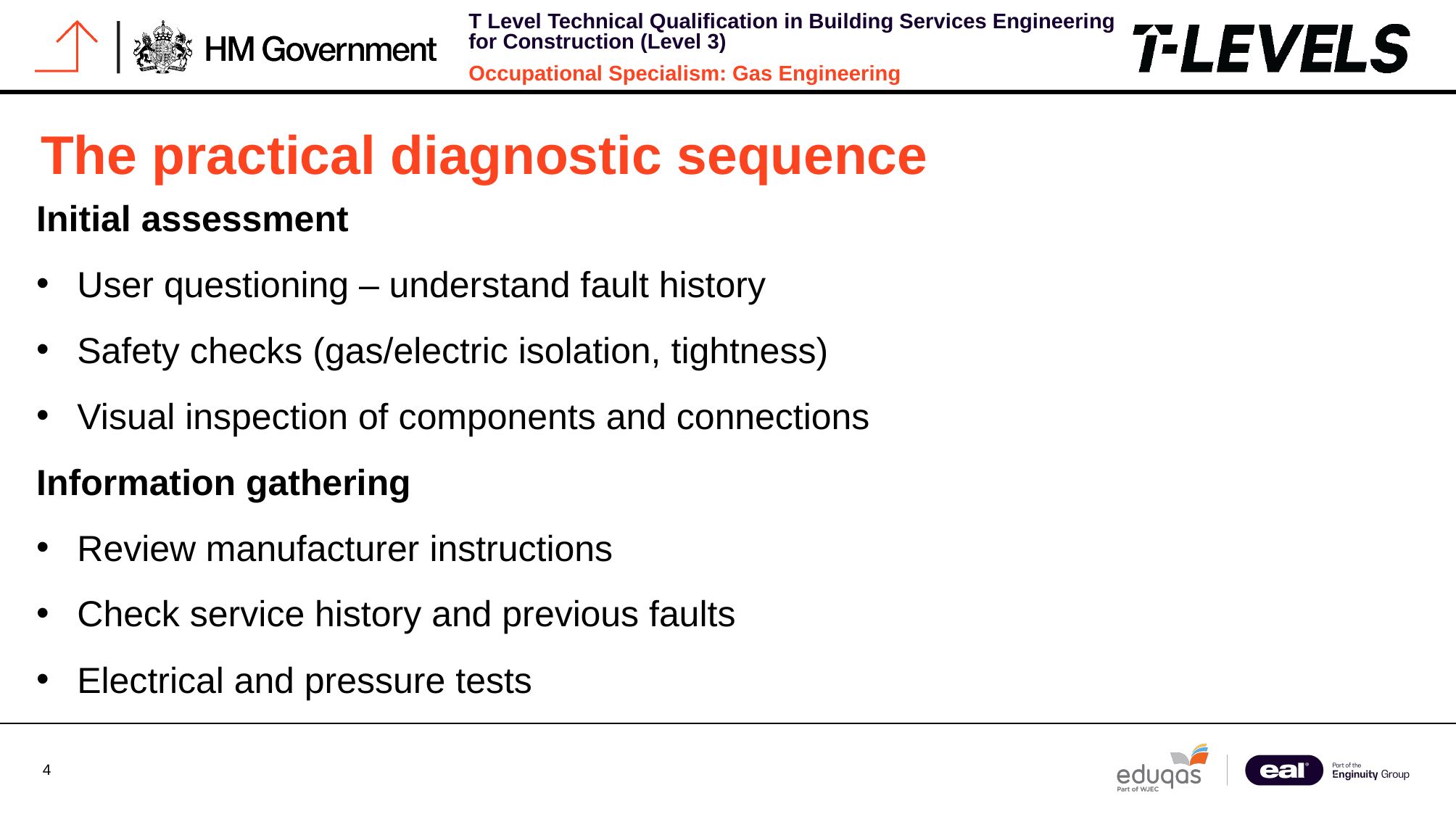

# The practical diagnostic sequence
Initial assessment
User questioning – understand fault history
Safety checks (gas/electric isolation, tightness)
Visual inspection of components and connections
Information gathering
Review manufacturer instructions
Check service history and previous faults
Electrical and pressure tests